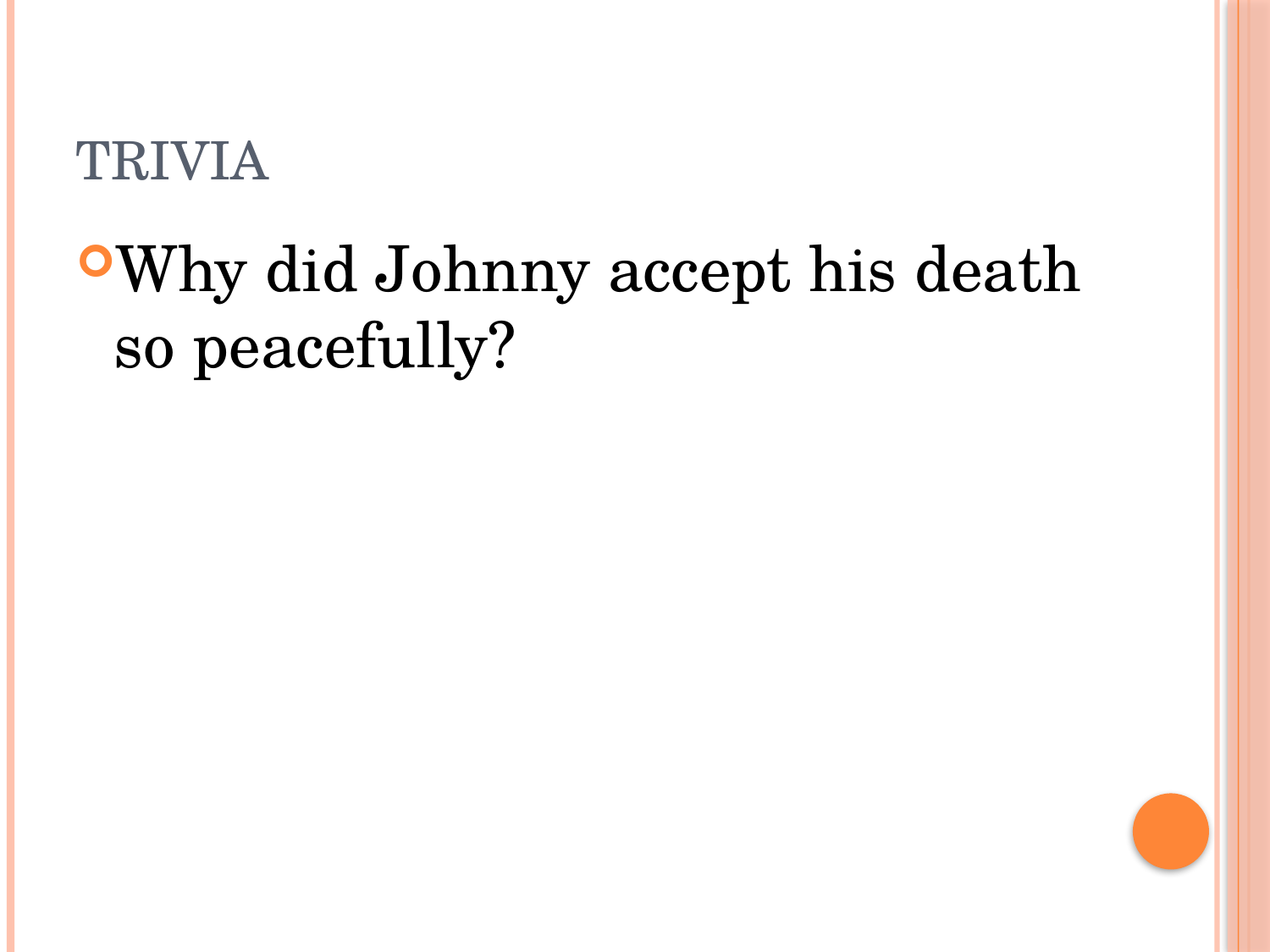

# Trivia
Why did Johnny accept his death so peacefully?